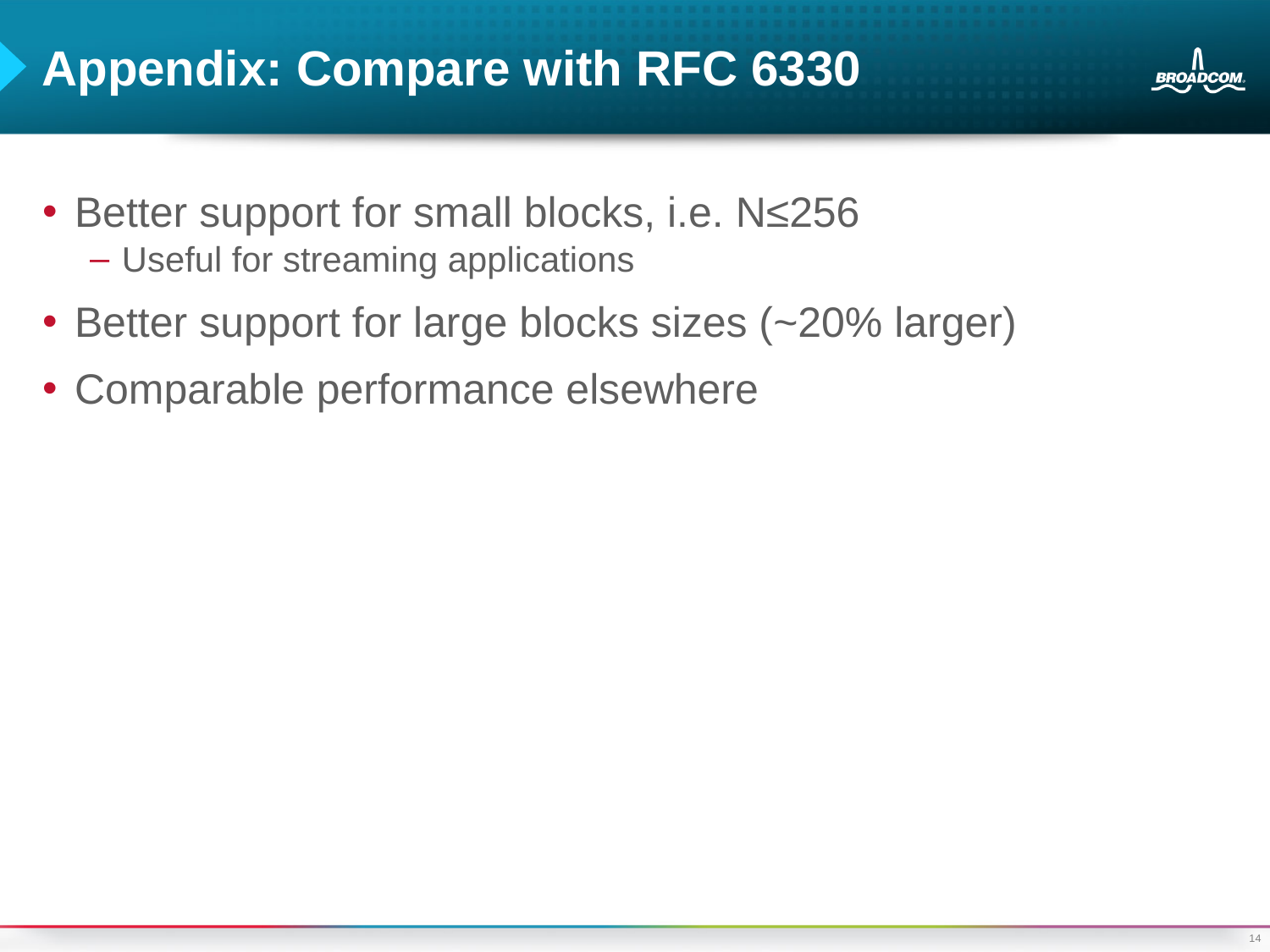

# Appendix: Compare with RFC 6330
Better support for small blocks, i.e. N≤256
Useful for streaming applications
Better support for large blocks sizes (~20% larger)
Comparable performance elsewhere